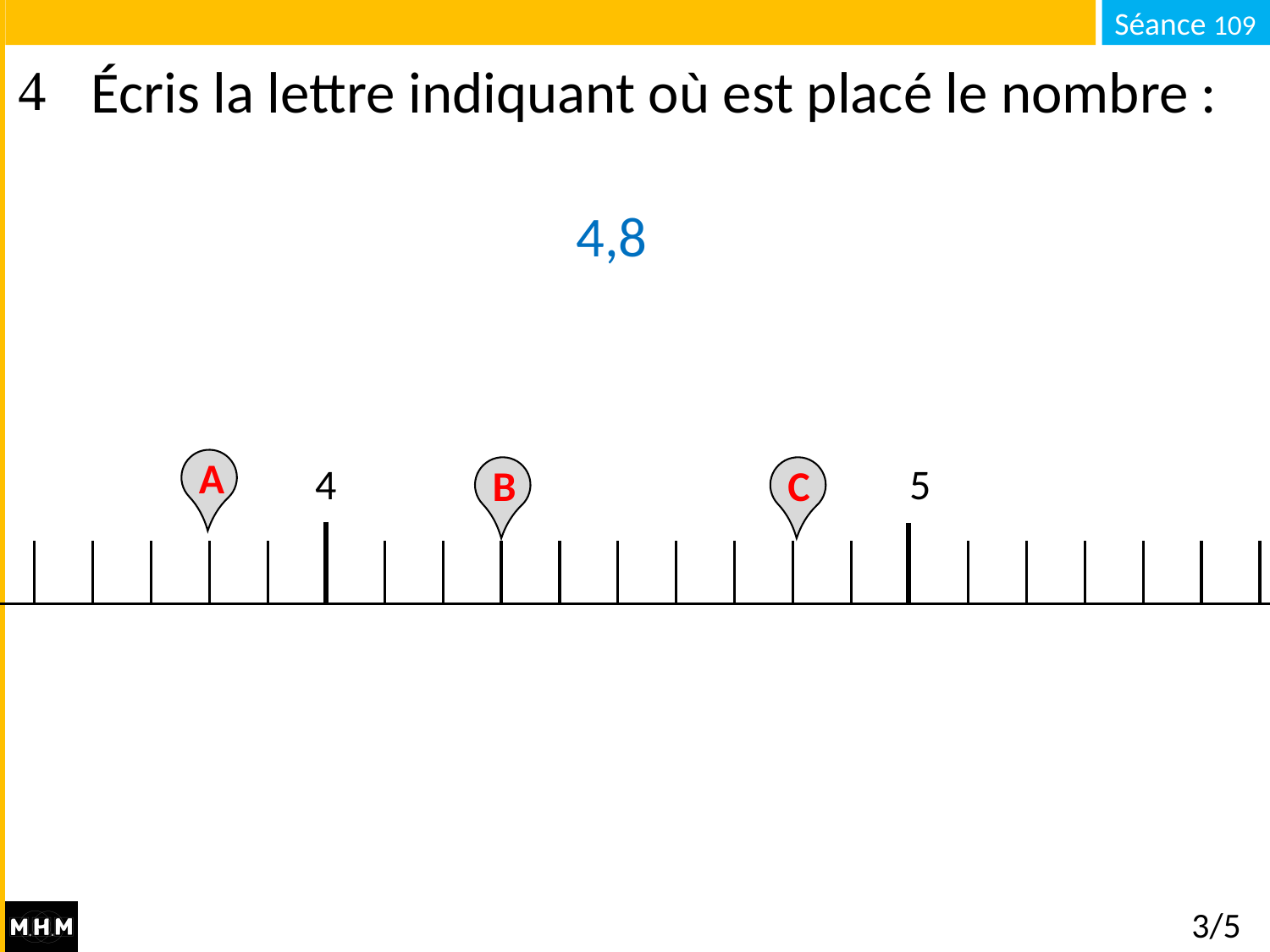

# Écris la lettre indiquant où est placé le nombre :
4,8
A

4
5
B
C

3/5